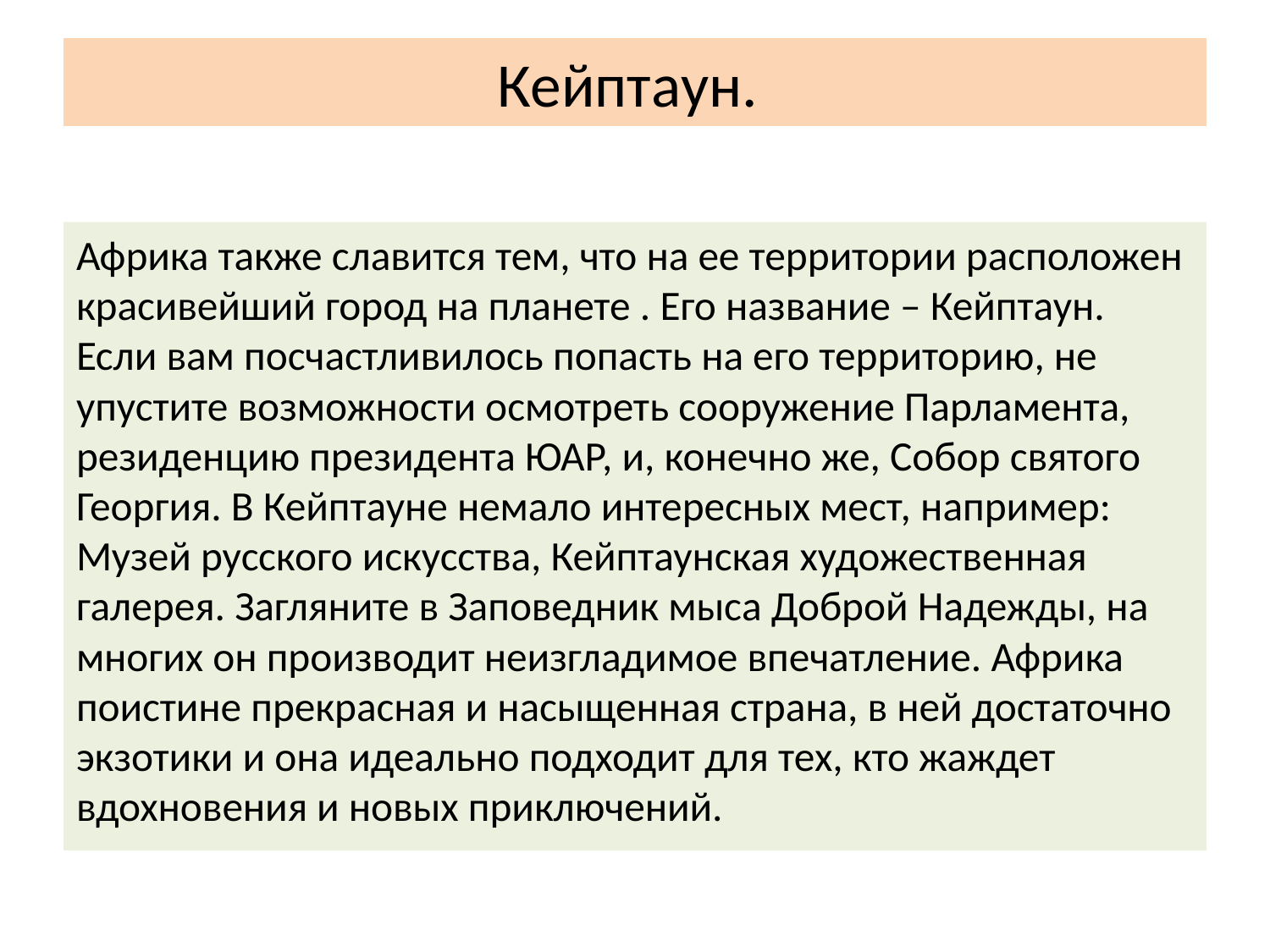

# Кейптаун.
Африка также славится тем, что на ее территории расположен красивейший город на планете . Его название – Кейптаун. Если вам посчастливилось попасть на его территорию, не упустите возможности осмотреть сооружение Парламента, резиденцию президента ЮАР, и, конечно же, Собор святого Георгия. В Кейптауне немало интересных мест, например: Музей русского искусства, Кейптаунская художественная галерея. Загляните в Заповедник мыса Доброй Надежды, на многих он производит неизгладимое впечатление. Африка поистине прекрасная и насыщенная страна, в ней достаточно экзотики и она идеально подходит для тех, кто жаждет вдохновения и новых приключений.